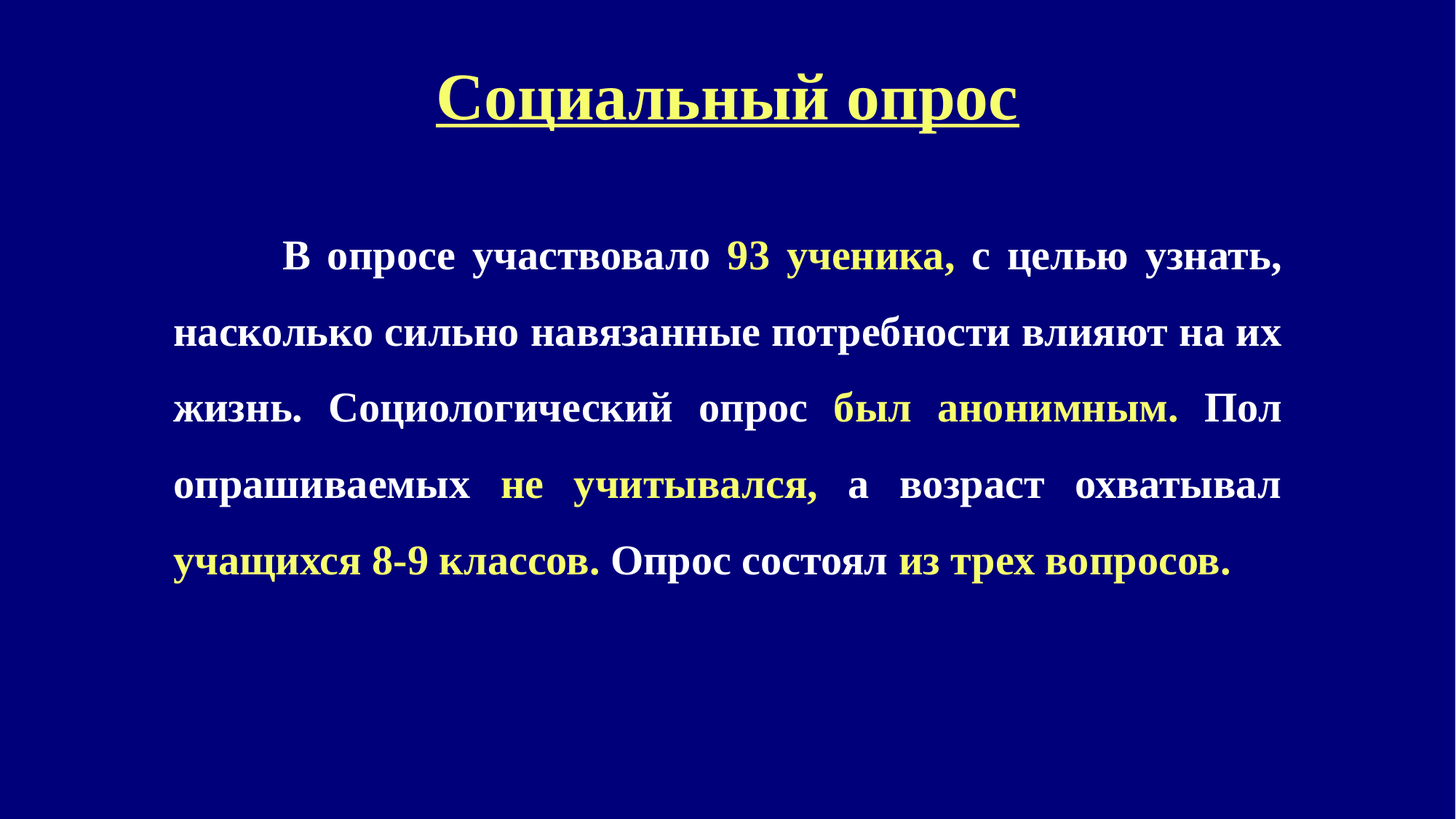

# Социальный опрос
	В опросе участвовало 93 ученика, с целью узнать, насколько сильно навязанные потребности влияют на их жизнь. Социологический опрос был анонимным. Пол опрашиваемых не учитывался, а возраст охватывал учащихся 8-9 классов. Опрос состоял из трех вопросов.
12